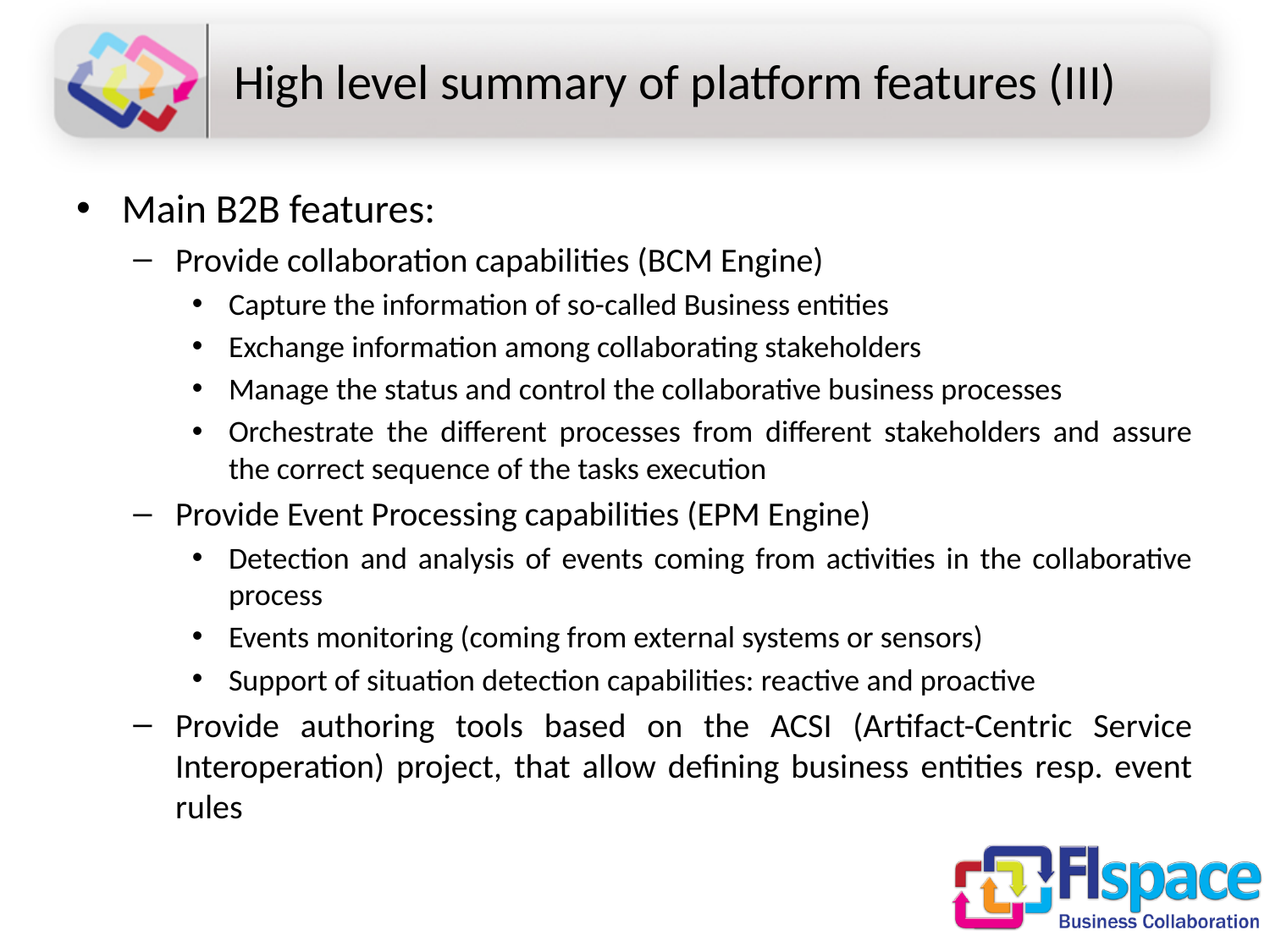

# High level summary of platform features (III)
Main B2B features:
Provide collaboration capabilities (BCM Engine)
Capture the information of so-called Business entities
Exchange information among collaborating stakeholders
Manage the status and control the collaborative business processes
Orchestrate the different processes from different stakeholders and assure the correct sequence of the tasks execution
Provide Event Processing capabilities (EPM Engine)
Detection and analysis of events coming from activities in the collaborative process
Events monitoring (coming from external systems or sensors)
Support of situation detection capabilities: reactive and proactive
Provide authoring tools based on the ACSI (Artifact-Centric Service Interoperation) project, that allow defining business entities resp. event rules